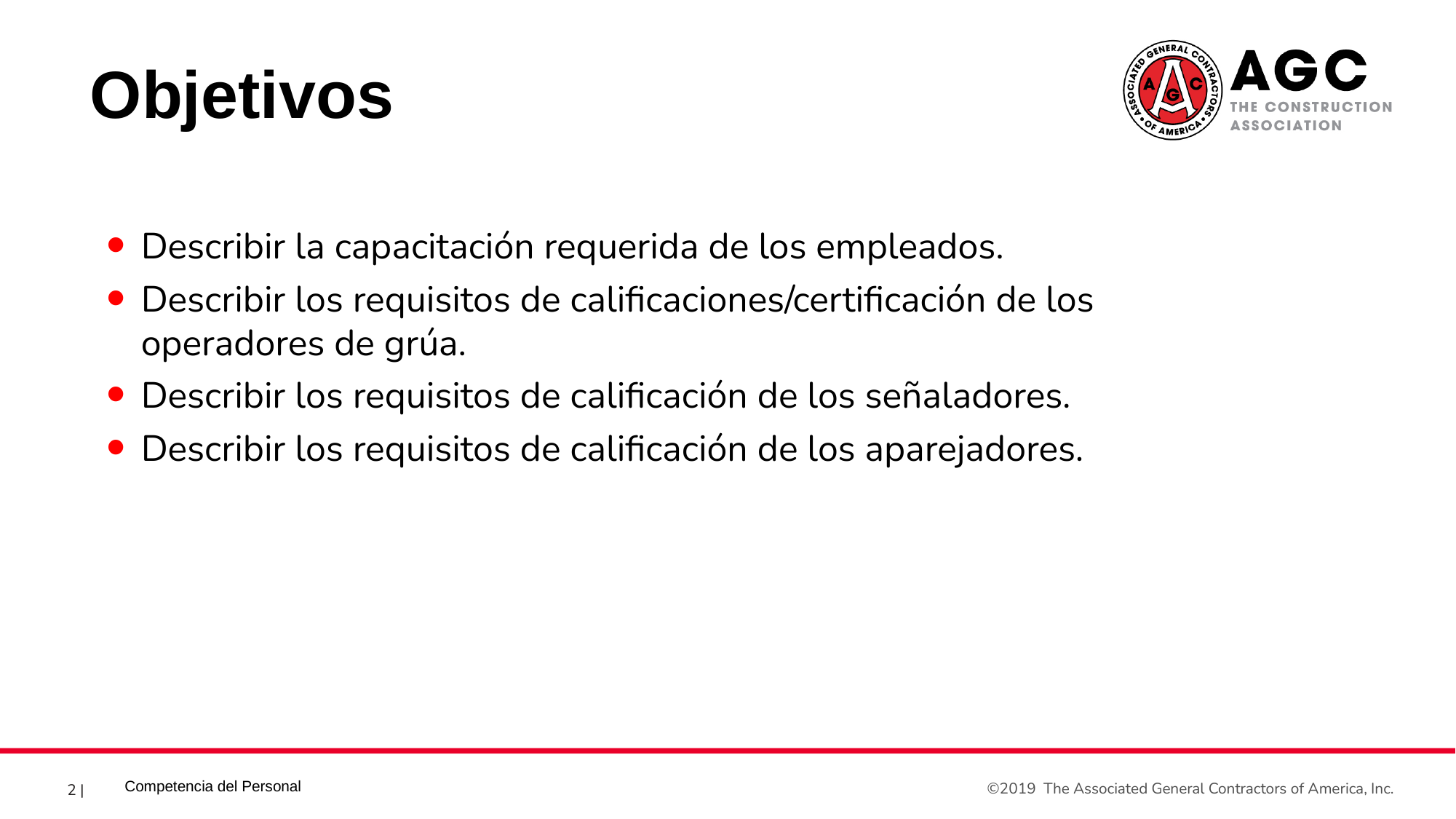

Objetivos

Describir la capacitación requerida de los empleados.
Describir los requisitos de calificaciones/certificación de los operadores de grúa.
Describir los requisitos de calificación de los señaladores.
Describir los requisitos de calificación de los aparejadores.
Competencia del Personal